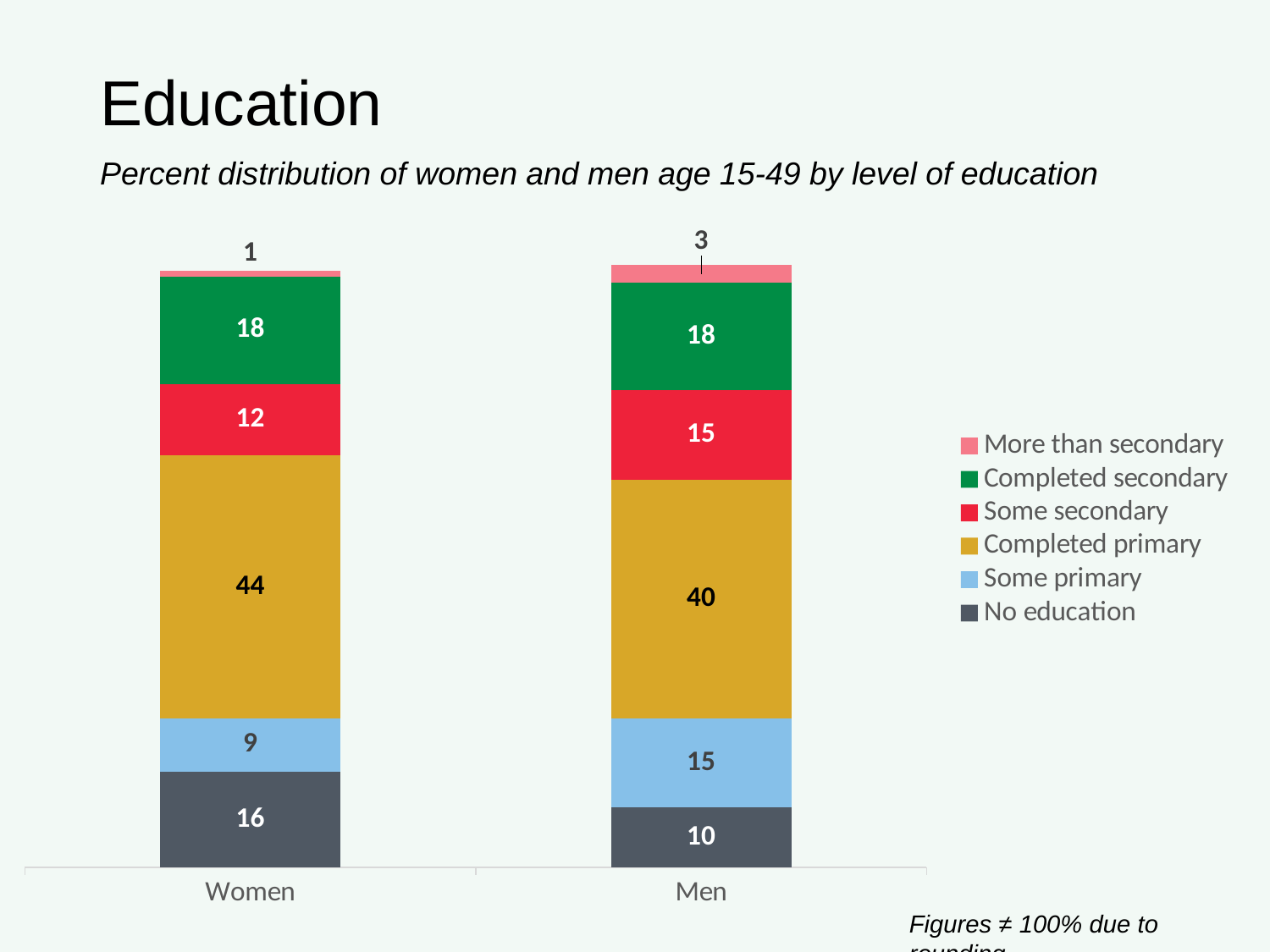

# Education

### Chart

| Category | No education | Some primary | Completed primary | Some secondary | Completed secondary | More than secondary |
|---|---|---|---|---|---|---|
| Women | 16.0 | 9.0 | 44.0 | 12.0 | 18.0 | 1.0 |
| Men | 10.0 | 15.0 | 40.0 | 15.0 | 18.0 | 3.0 |
Percent distribution of women and men age 15-49 by level of education
Figures ≠ 100% due to rounding.